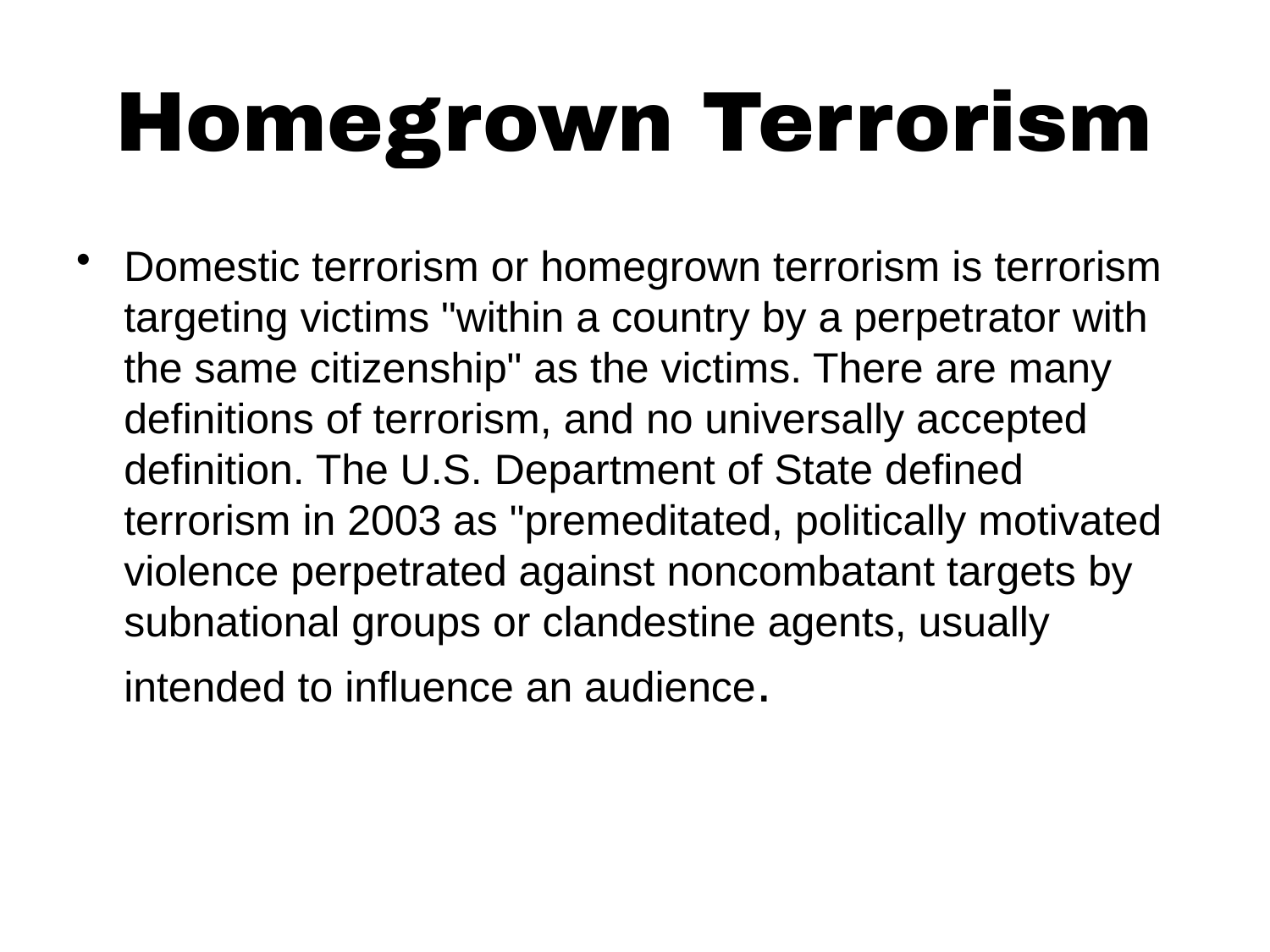

# Homegrown Terrorism
Domestic terrorism or homegrown terrorism is terrorism targeting victims "within a country by a perpetrator with the same citizenship" as the victims. There are many definitions of terrorism, and no universally accepted definition. The U.S. Department of State defined terrorism in 2003 as "premeditated, politically motivated violence perpetrated against noncombatant targets by subnational groups or clandestine agents, usually intended to influence an audience.